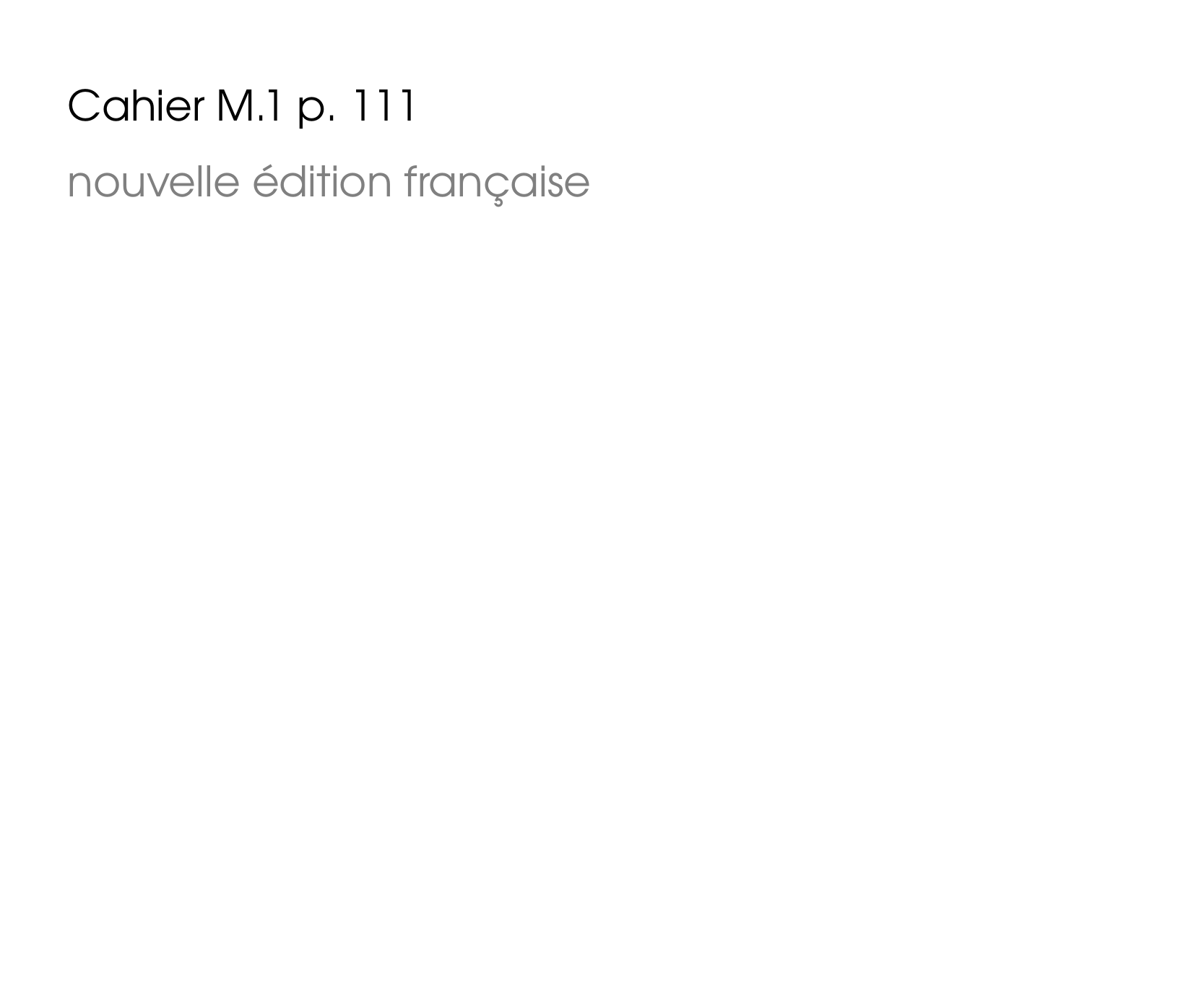

Cahier M.1 p. 111
nouvelle édition française